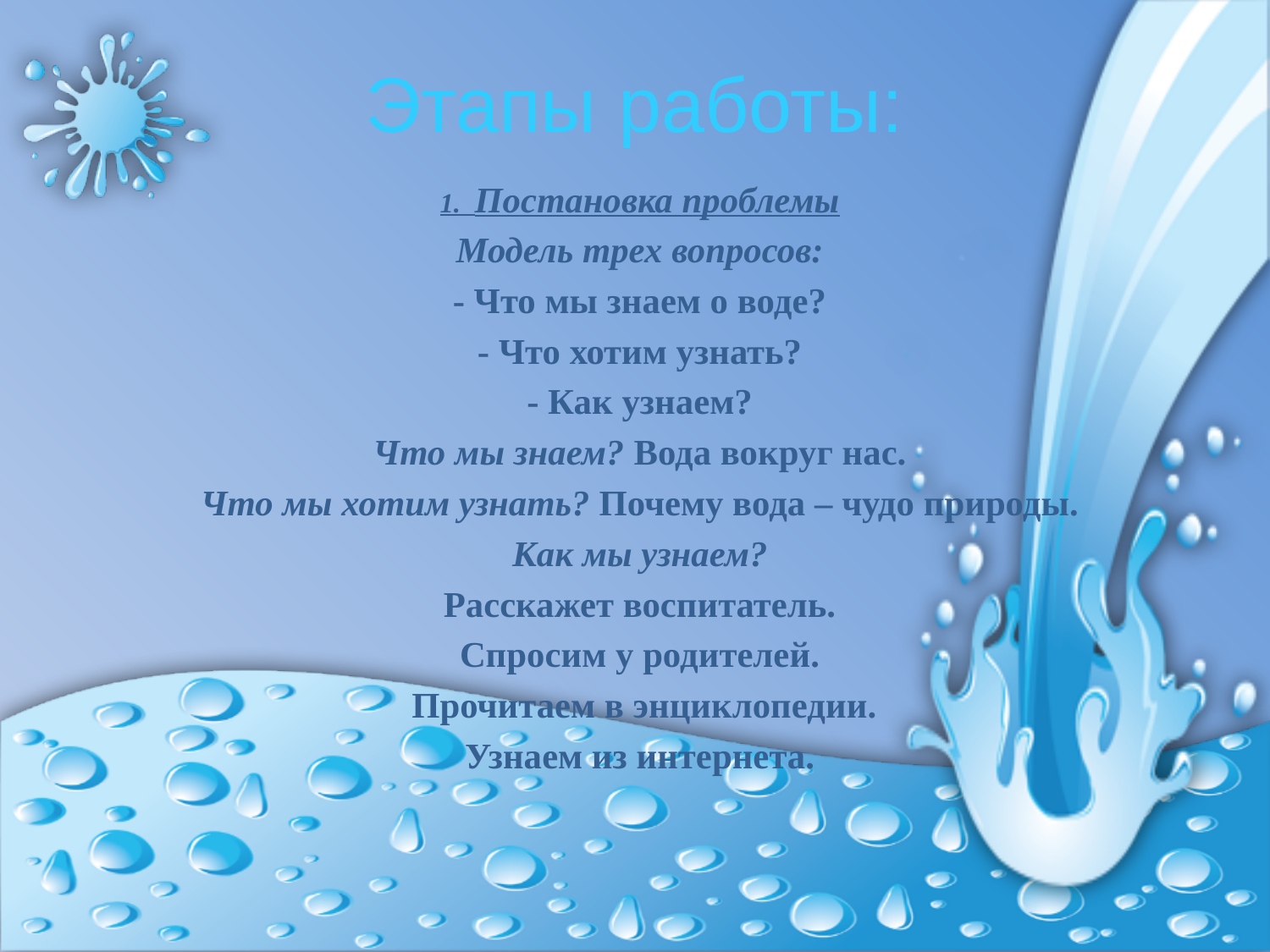

# Этапы работы:

1.  Постановка проблемы
Модель трех вопросов:
- Что мы знаем о воде?
- Что хотим узнать?
- Как узнаем?
Что мы знаем? Вода вокруг нас.
Что мы хотим узнать? Почему вода – чудо природы.
Как мы узнаем?
Расскажет воспитатель.
Спросим у родителей.
 Прочитаем в энциклопедии.
Узнаем из интернета.